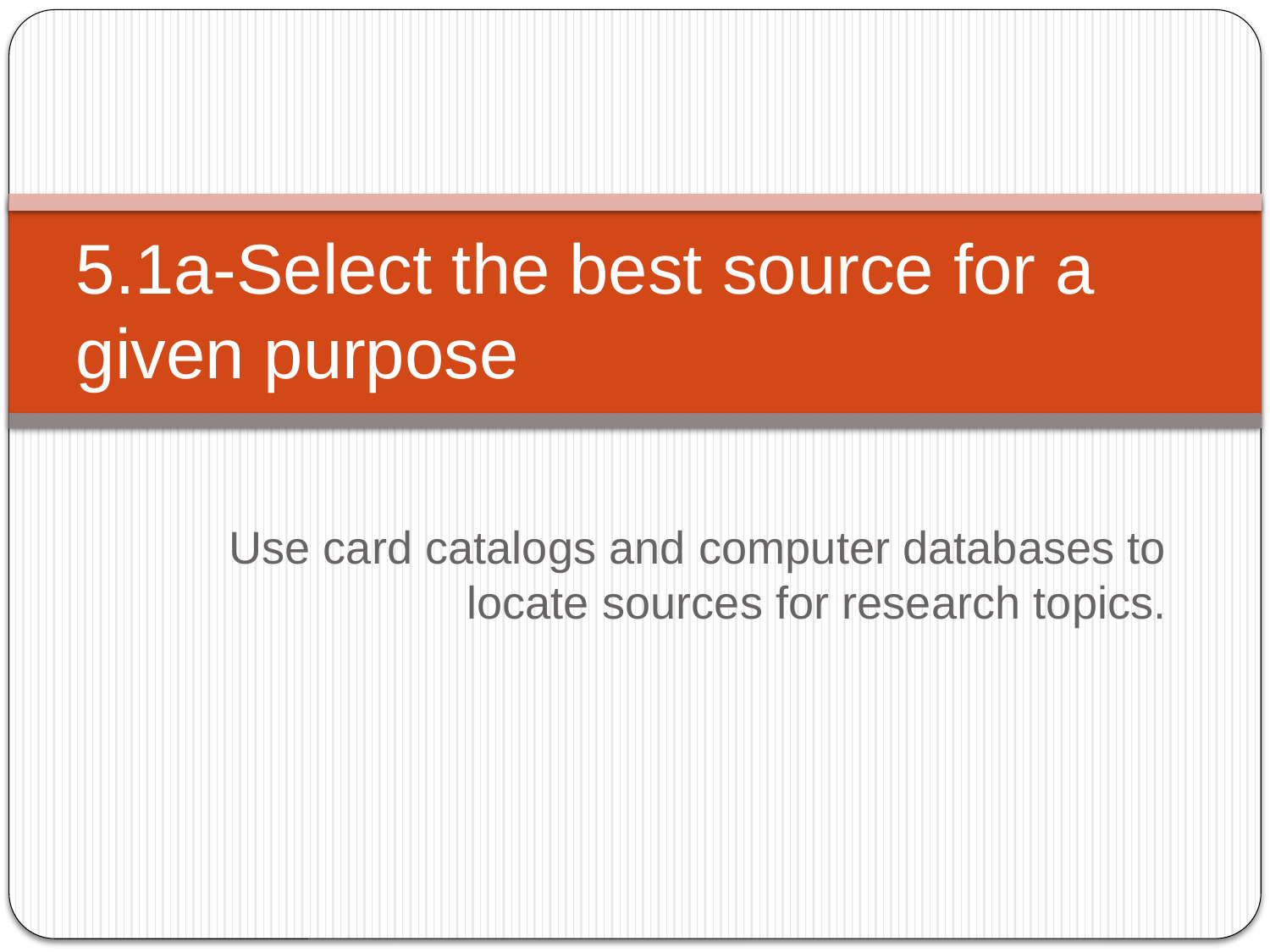

# 5.1a-Select the best source for a given purpose
Use card catalogs and computer databases to locate sources for research topics.